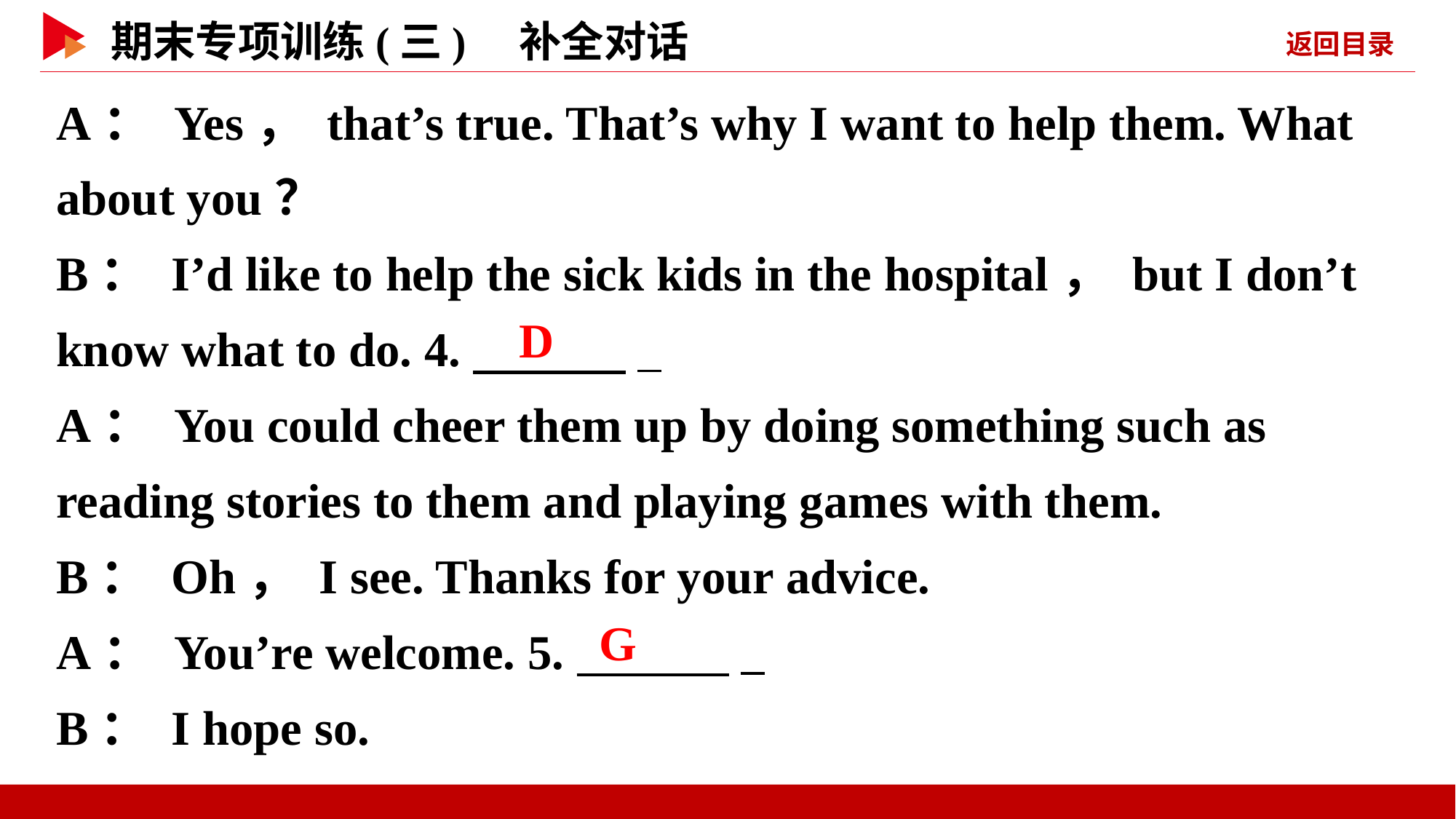

A： Yes， that’s true. That’s why I want to help them. What about you？
B： I’d like to help the sick kids in the hospital， but I don’t know what to do. 4.　  　   _
A： You could cheer them up by doing something such as reading stories to them and playing games with them.
B： Oh， I see. Thanks for your advice.
A： You’re welcome. 5.　  　   _
B： I hope so.
　D
　G